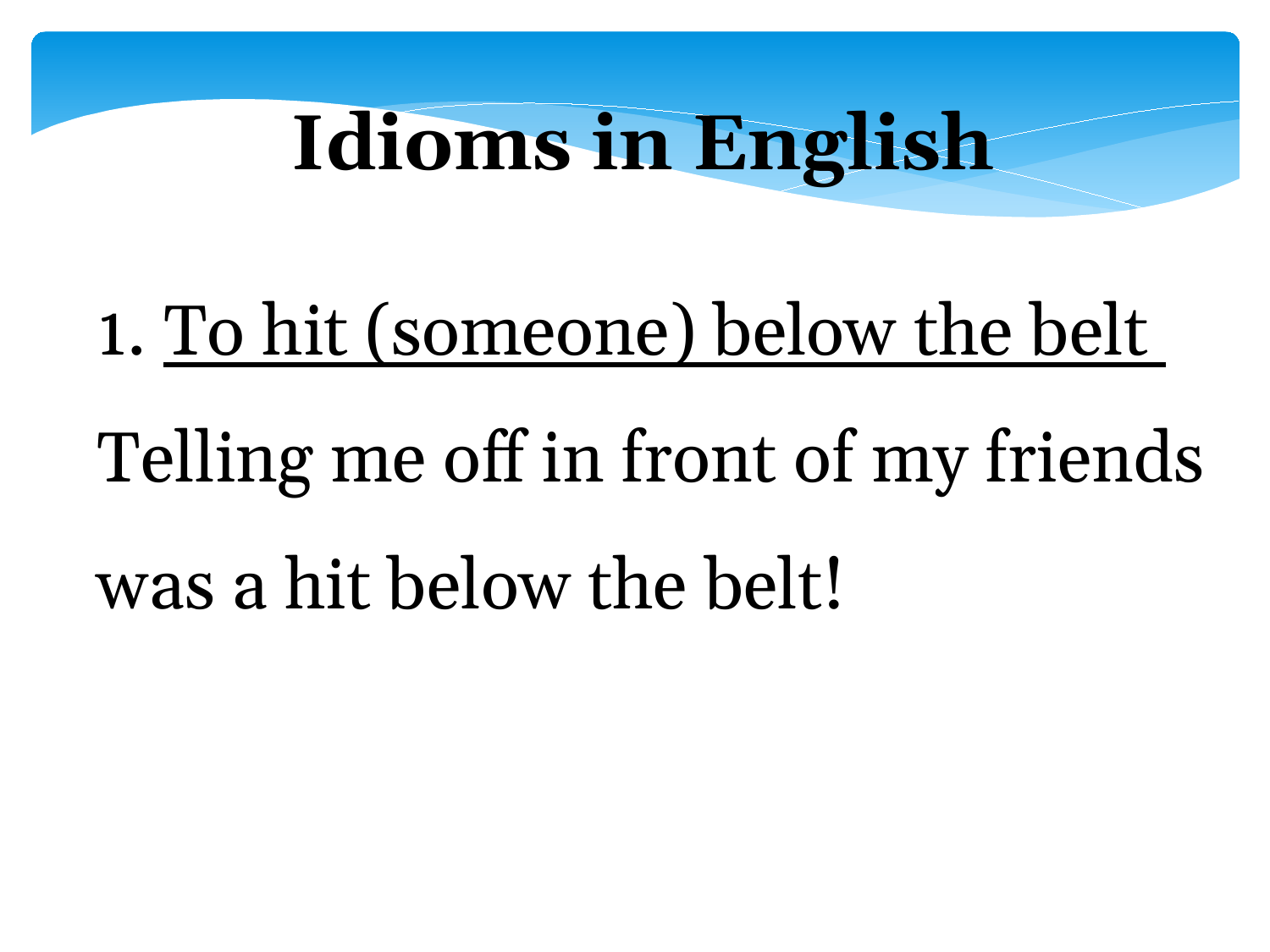

Idioms in English
 To hit (someone) below the belt
Telling me off in front of my friends was a hit below the belt!